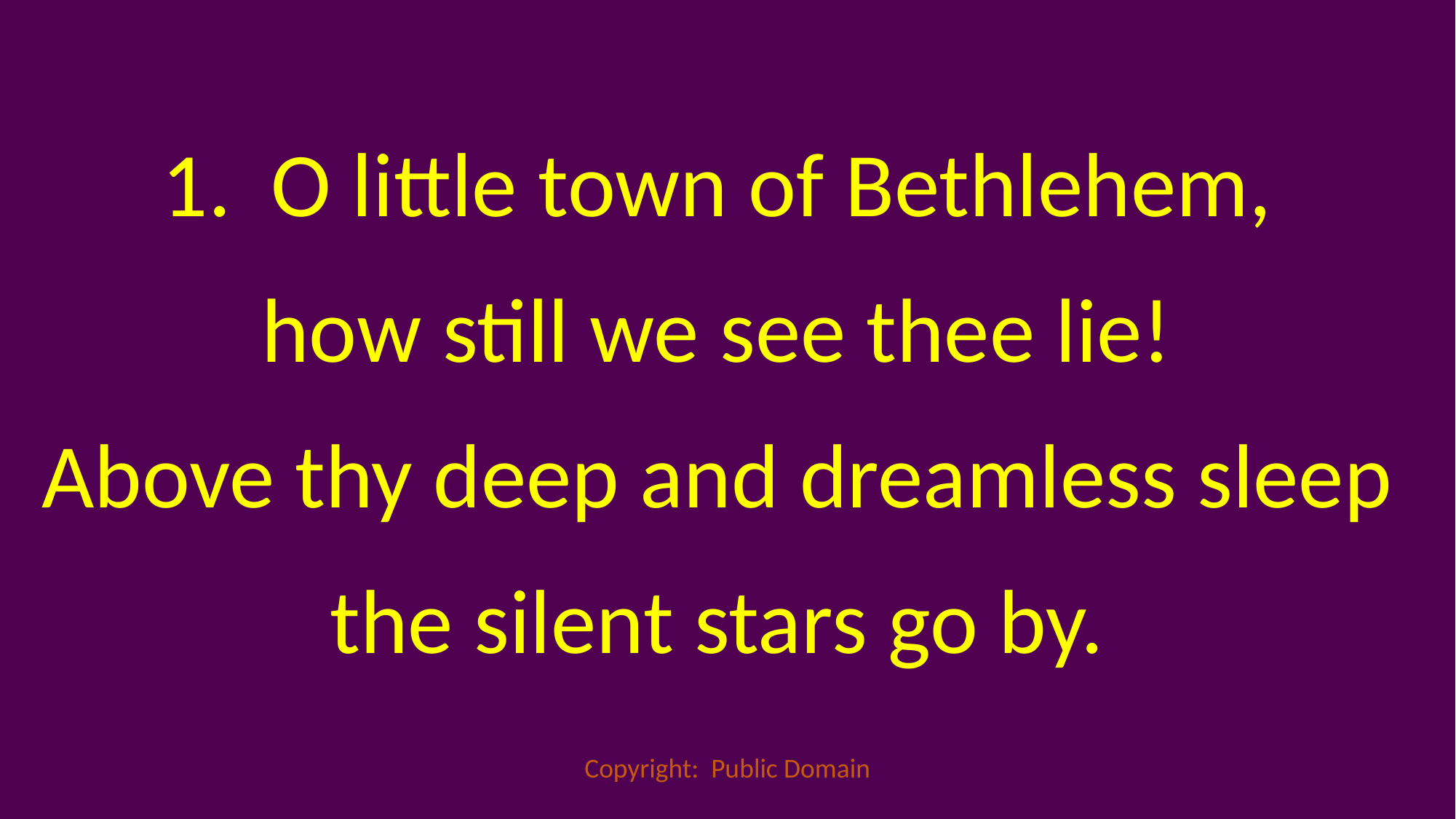

O little town of Bethlehem,
how still we see thee lie!
Above thy deep and dreamless sleep
the silent stars go by.
Copyright:  Public Domain